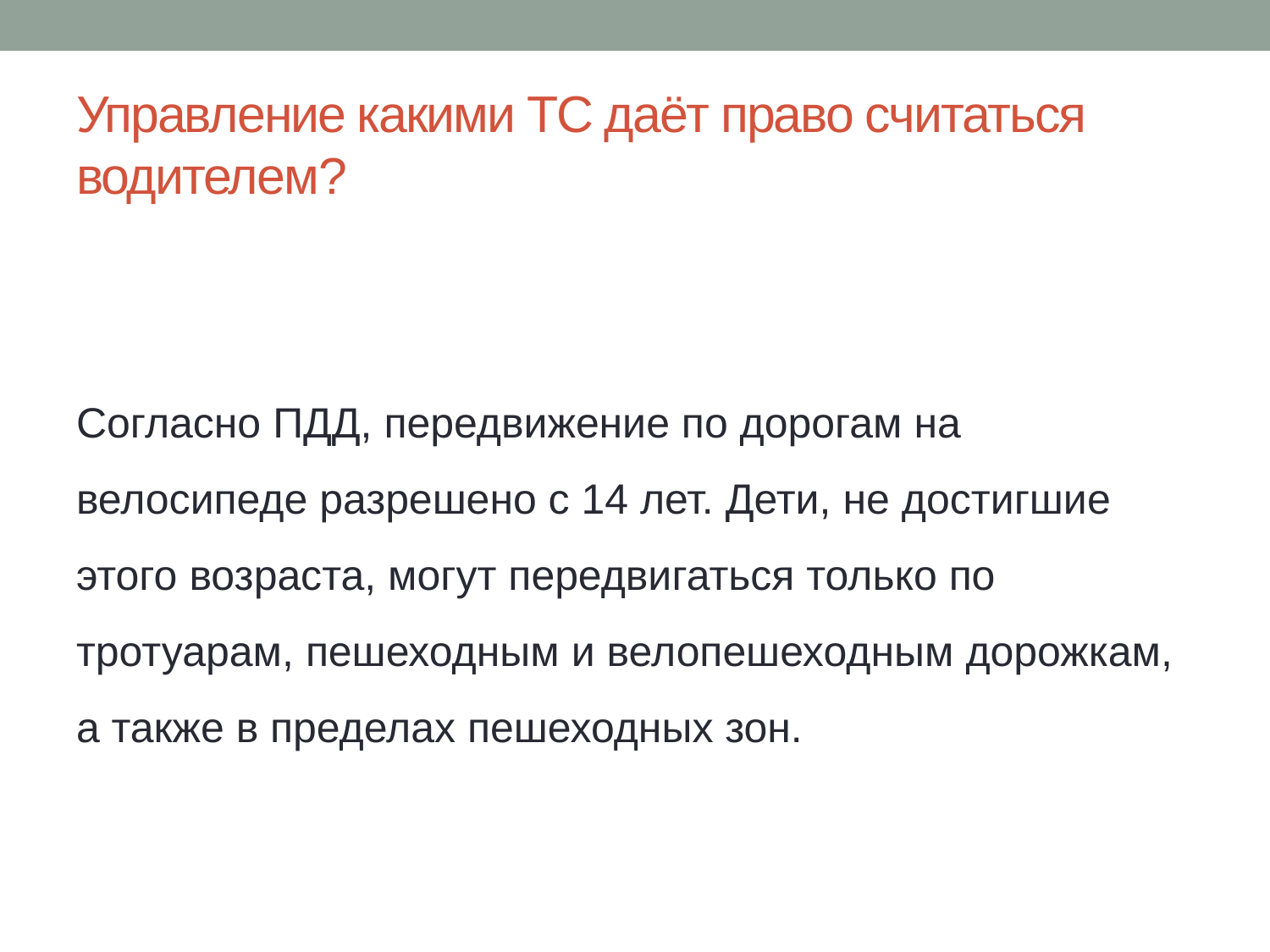

# Управление какими ТС даёт право считаться водителем?
Согласно ПДД, передвижение по дорогам на велосипеде разрешено с 14 лет. Дети, не достигшие этого возраста, могут передвигаться только по тротуарам, пешеходным и велопешеходным дорожкам, а также в пределах пешеходных зон.